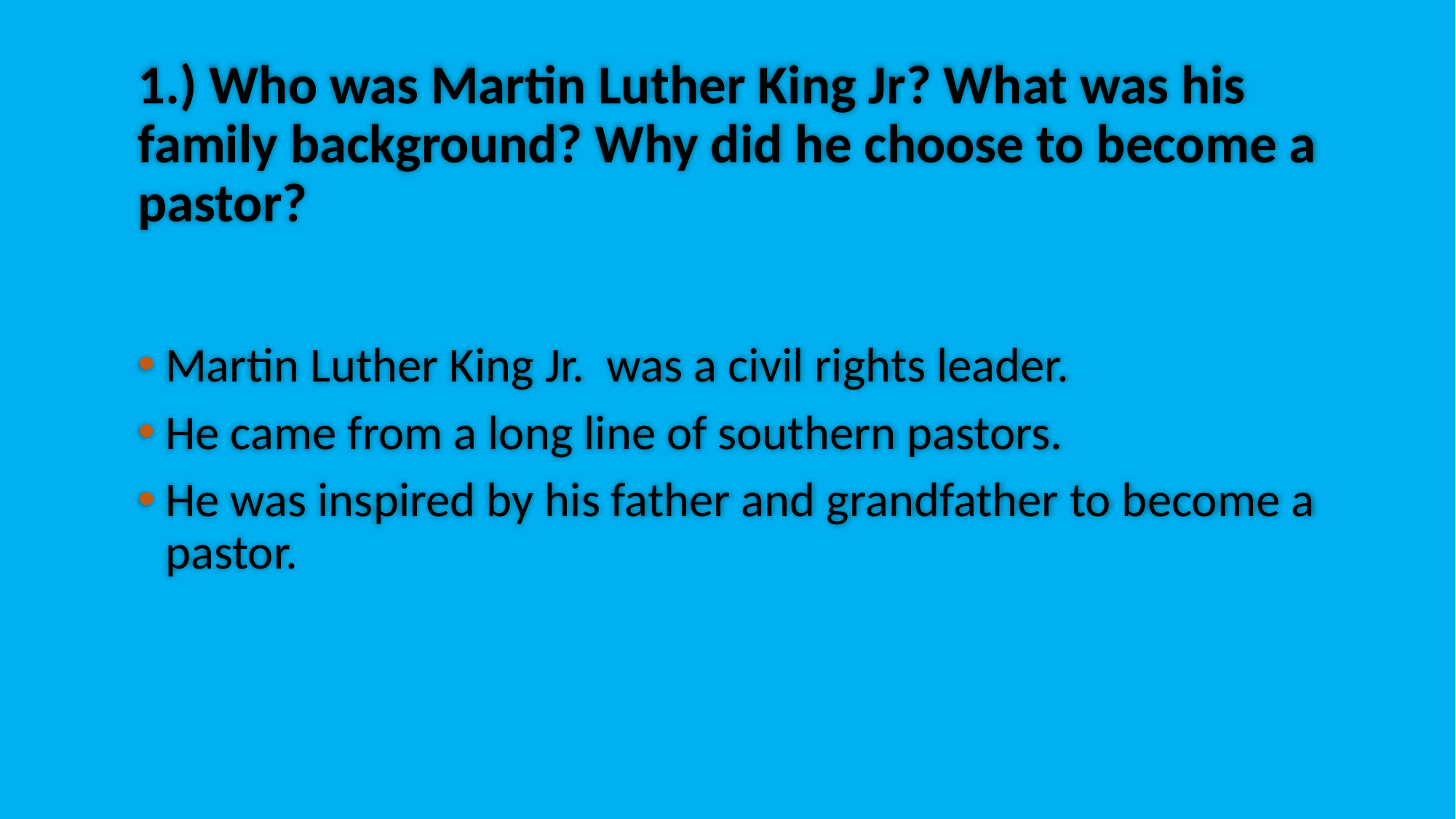

# 1.) Who was Martin Luther King Jr? What was his family background? Why did he choose to become a pastor?
Martin Luther King Jr.  was a civil rights leader.
He came from a long line of southern pastors.
He was inspired by his father and grandfather to become a pastor.